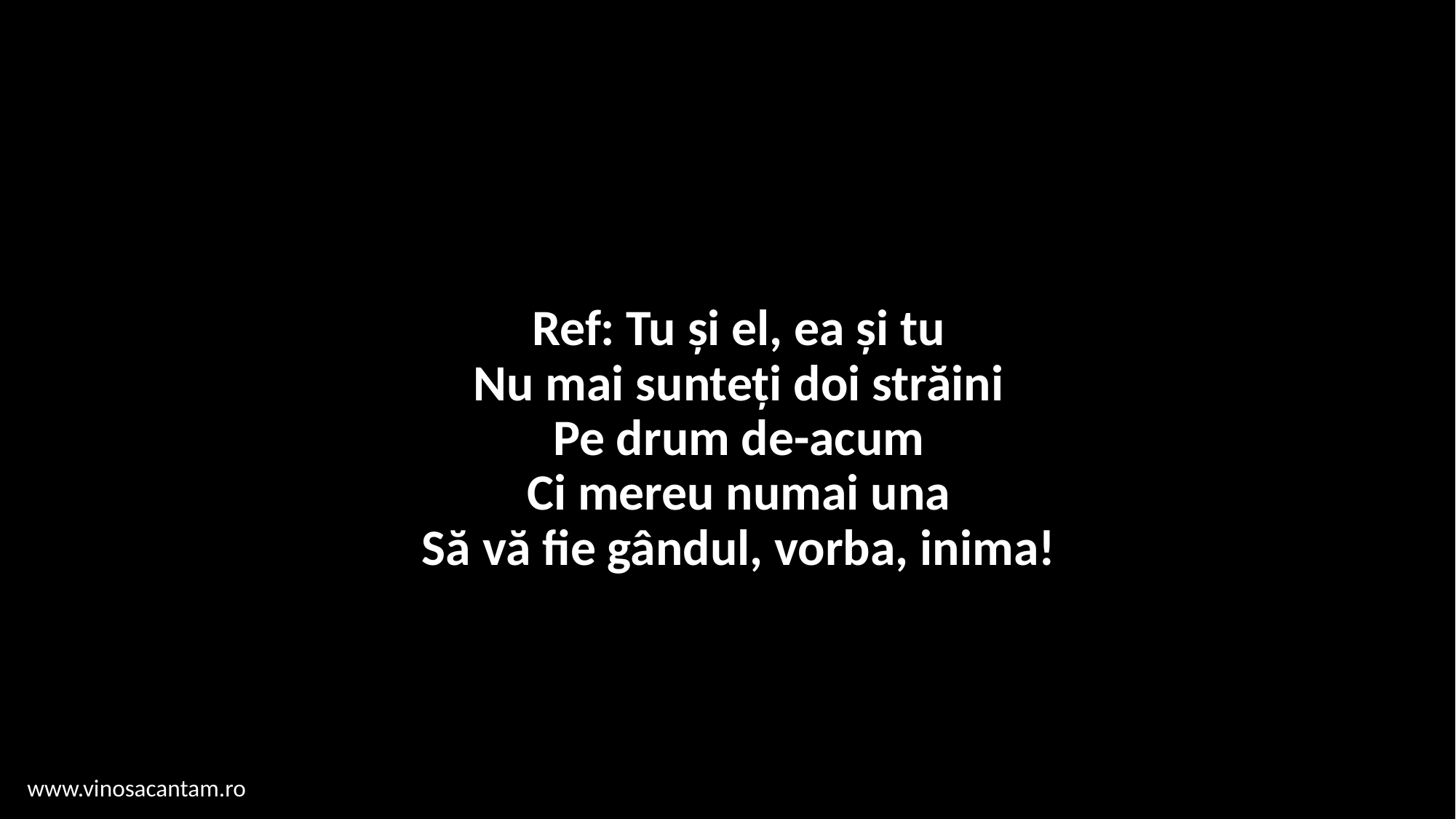

# Ref: Tu și el, ea și tu Nu mai sunteți doi străini Pe drum de-acum Ci mereu numai una Să vă fie gândul, vorba, inima!
www.vinosacantam.ro